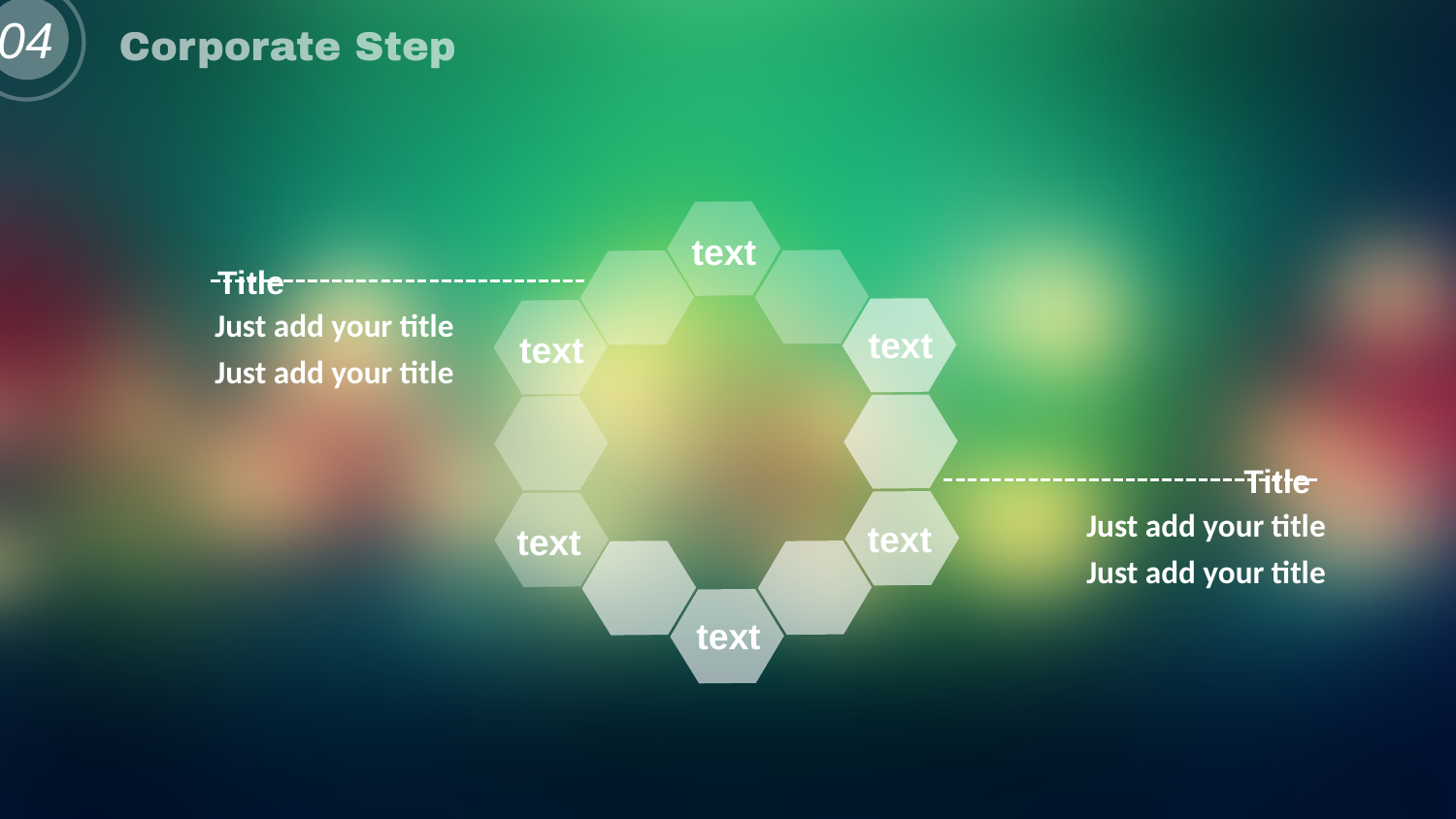

04
Corporate Step

text

text
text

text
text

text
Title
Just add your title
Just add your title
Title
Just add your title
Just add your title